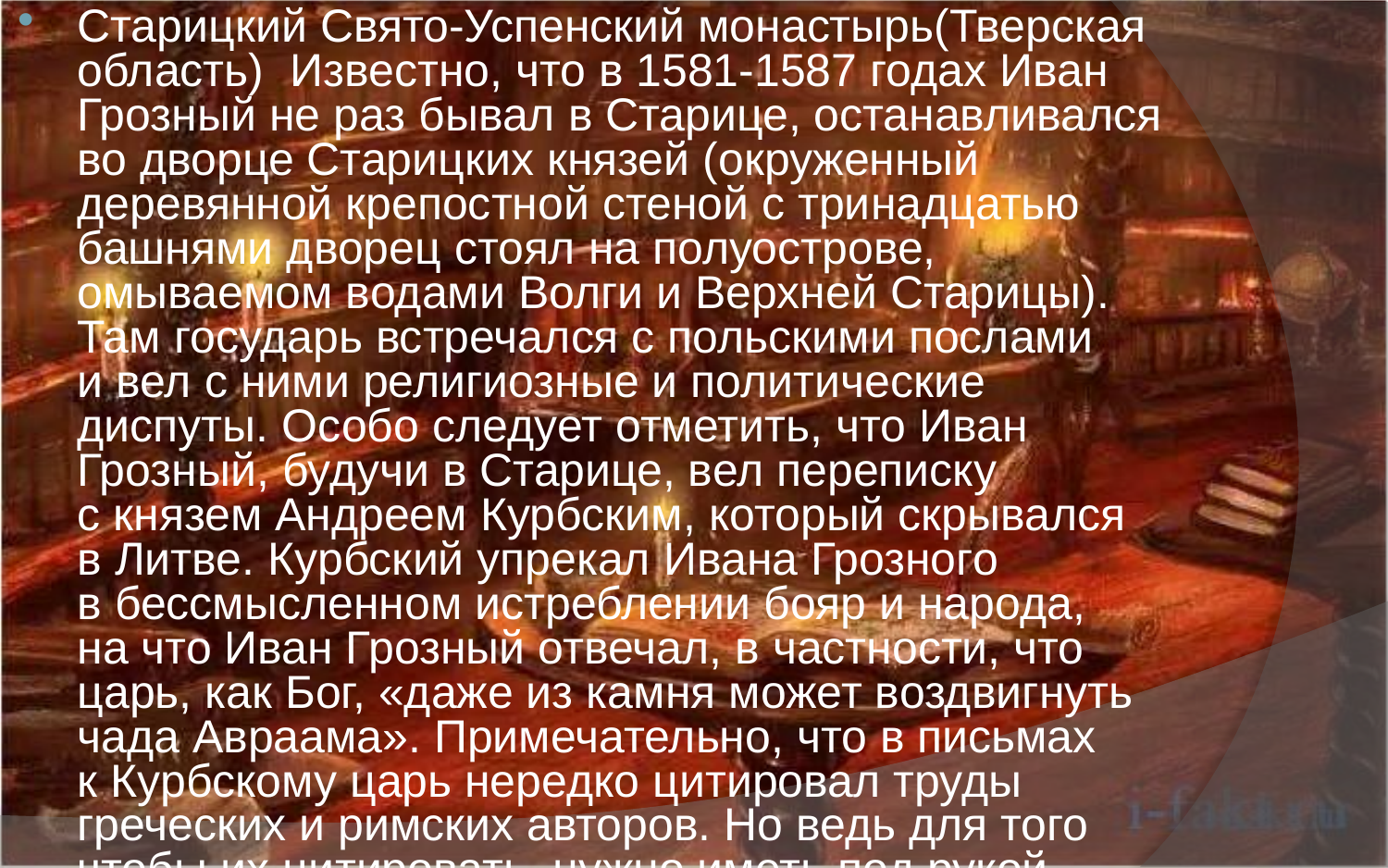

Старицкий Свято-Успенский монастырь(Тверская область)  Известно, что в 1581-1587 годах Иван Грозный не раз бывал в Старице, останавливался во дворце Старицких князей (окруженный деревянной крепостной стеной с тринадцатью башнями дворец стоял на полуострове, омываемом водами Волги и Верхней Старицы). Там государь встречался с польскими послами и вел с ними религиозные и политические диспуты. Особо следует отметить, что Иван Грозный, будучи в Старице, вел переписку с князем Андреем Курбским, который скрывался в Литве. Курбский упрекал Ивана Грозного в бессмысленном истреблении бояр и народа, на что Иван Грозный отвечал, в частности, что царь, как Бог, «даже из камня может воздвигнуть чада Авраама». Примечательно, что в письмах к Курбскому царь нередко цитировал труды греческих и римских авторов. Но ведь для того чтобы их цитировать, нужно иметь под рукой соответствующие сочинения.